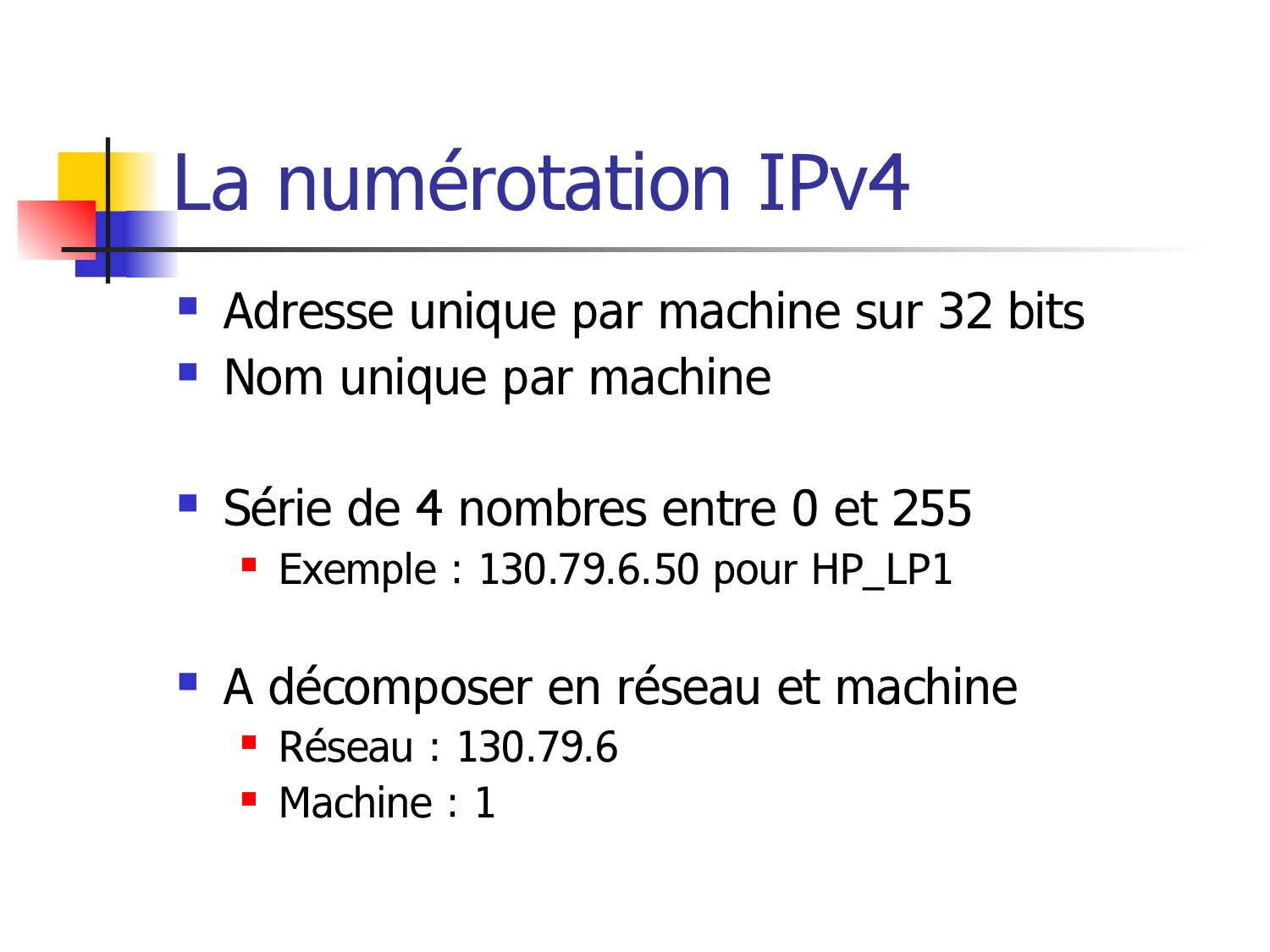

# La numérotation IPv4
Adresse unique par machine sur 32 bits
Nom unique par machine

Série de 4 nombres entre 0 et 255
Exemple : 130.79.6.50 pour HP_LP1

A décomposer en réseau et machine
Réseau : 130.79.6
Machine : 1